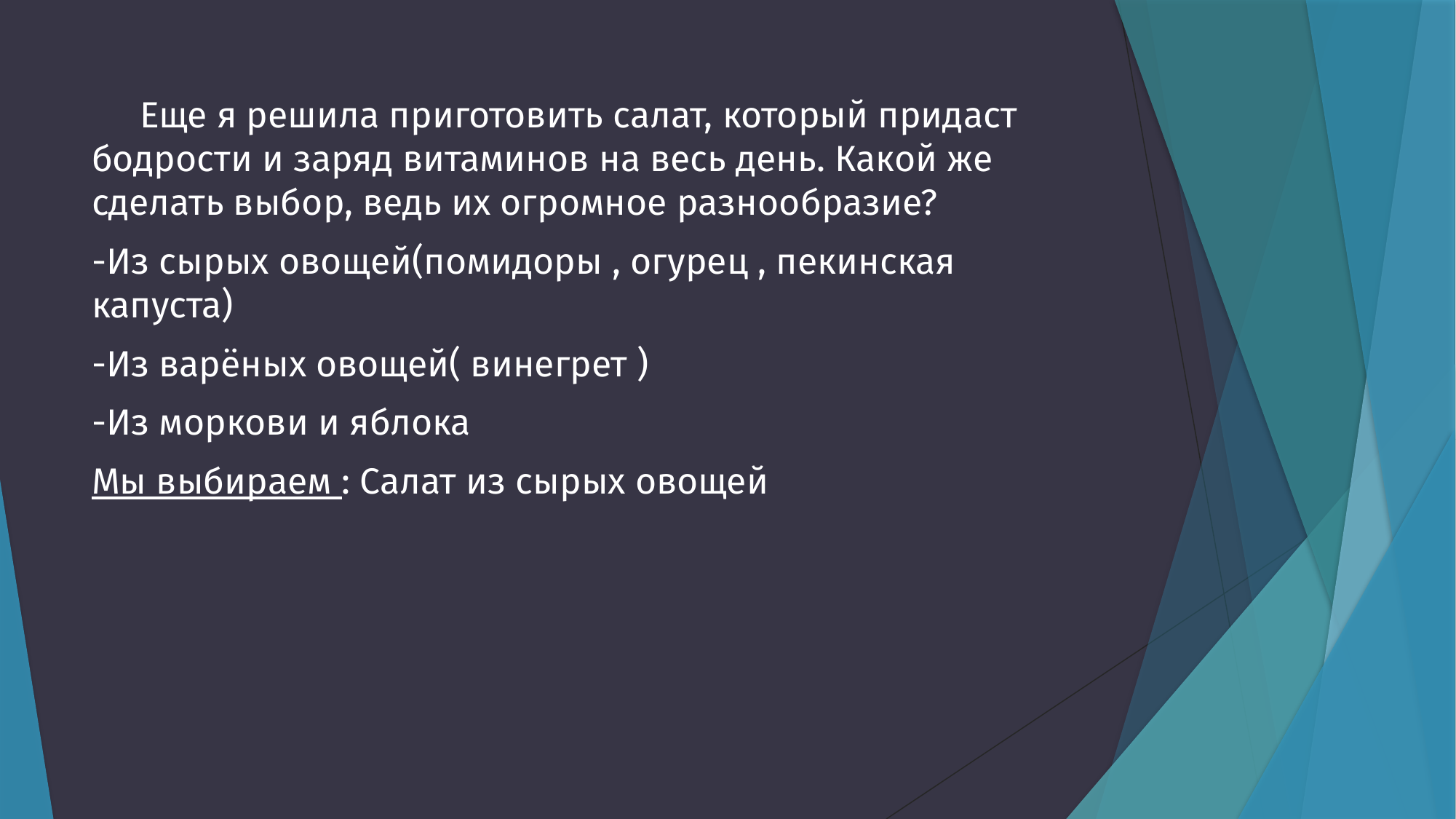

Еще я решила приготовить салат, который придаст бодрости и заряд витаминов на весь день. Какой же сделать выбор, ведь их огромное разнообразие?
-Из сырых овощей(помидоры , огурец , пекинская капуста)
-Из варёных овощей( винегрет )
-Из моркови и яблока
Мы выбираем : Салат из сырых овощей